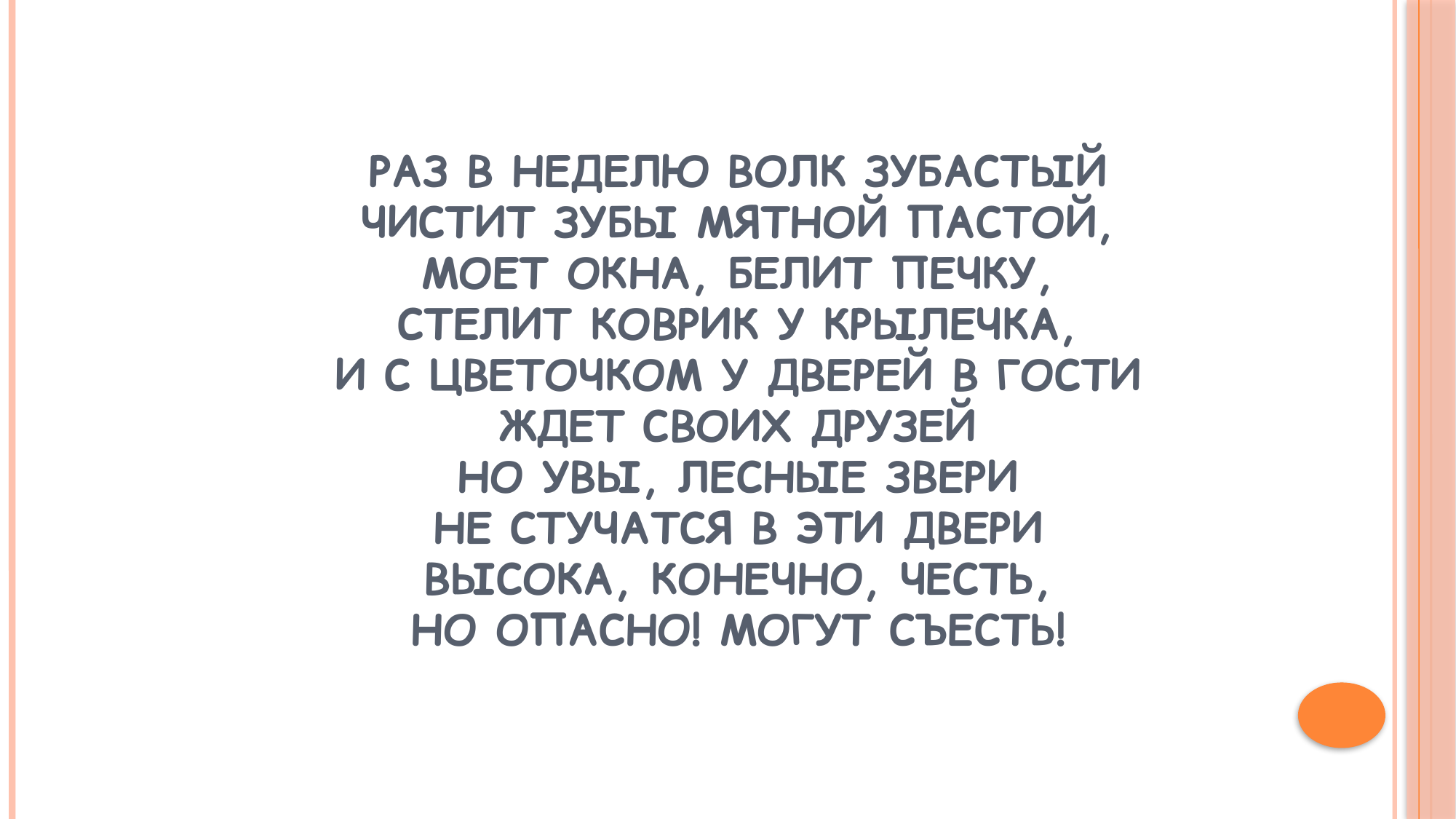

# Раз в неделю волк зубастый Чистит зубы мятной пастой, Моет окна, белит печку, Стелит коврик у крылечка, И с цветочком у дверей В гости ждет своих друзей Но увы, лесные звери Не стучатся в эти двери Высока, конечно, честь, Но опасно! Могут съесть!